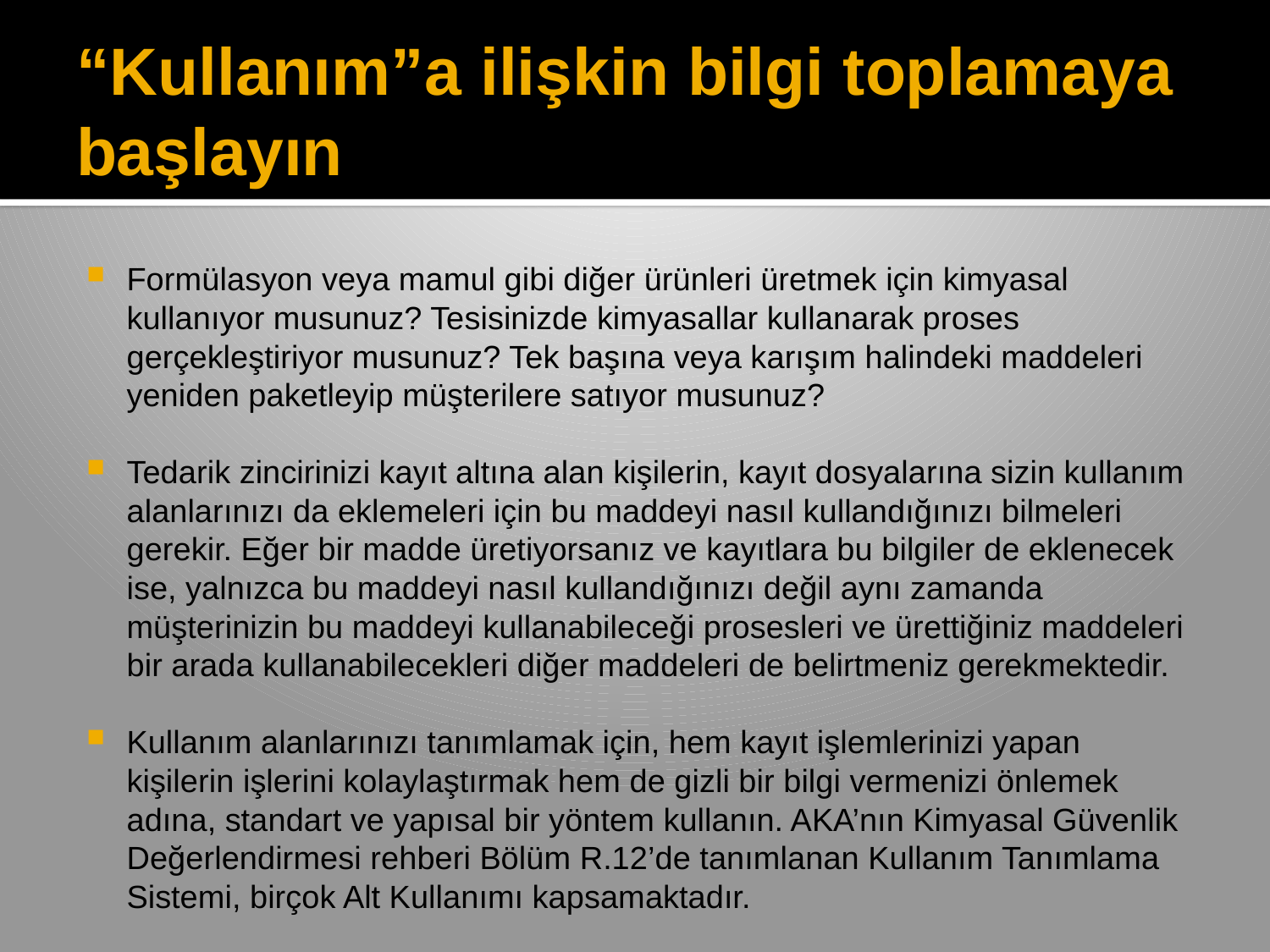

# “Kullanım”a ilişkin bilgi toplamaya başlayın
Formülasyon veya mamul gibi diğer ürünleri üretmek için kimyasal kullanıyor musunuz? Tesisinizde kimyasallar kullanarak proses gerçekleştiriyor musunuz? Tek başına veya karışım halindeki maddeleri yeniden paketleyip müşterilere satıyor musunuz?

Tedarik zincirinizi kayıt altına alan kişilerin, kayıt dosyalarına sizin kullanım alanlarınızı da eklemeleri için bu maddeyi nasıl kullandığınızı bilmeleri gerekir. Eğer bir madde üretiyorsanız ve kayıtlara bu bilgiler de eklenecek ise, yalnızca bu maddeyi nasıl kullandığınızı değil aynı zamanda müşterinizin bu maddeyi kullanabileceği prosesleri ve ürettiğiniz maddeleri bir arada kullanabilecekleri diğer maddeleri de belirtmeniz gerekmektedir.

Kullanım alanlarınızı tanımlamak için, hem kayıt işlemlerinizi yapan kişilerin işlerini kolaylaştırmak hem de gizli bir bilgi vermenizi önlemek adına, standart ve yapısal bir yöntem kullanın. AKA’nın Kimyasal Güvenlik Değerlendirmesi rehberi Bölüm R.12’de tanımlanan Kullanım Tanımlama Sistemi, birçok Alt Kullanımı kapsamaktadır.